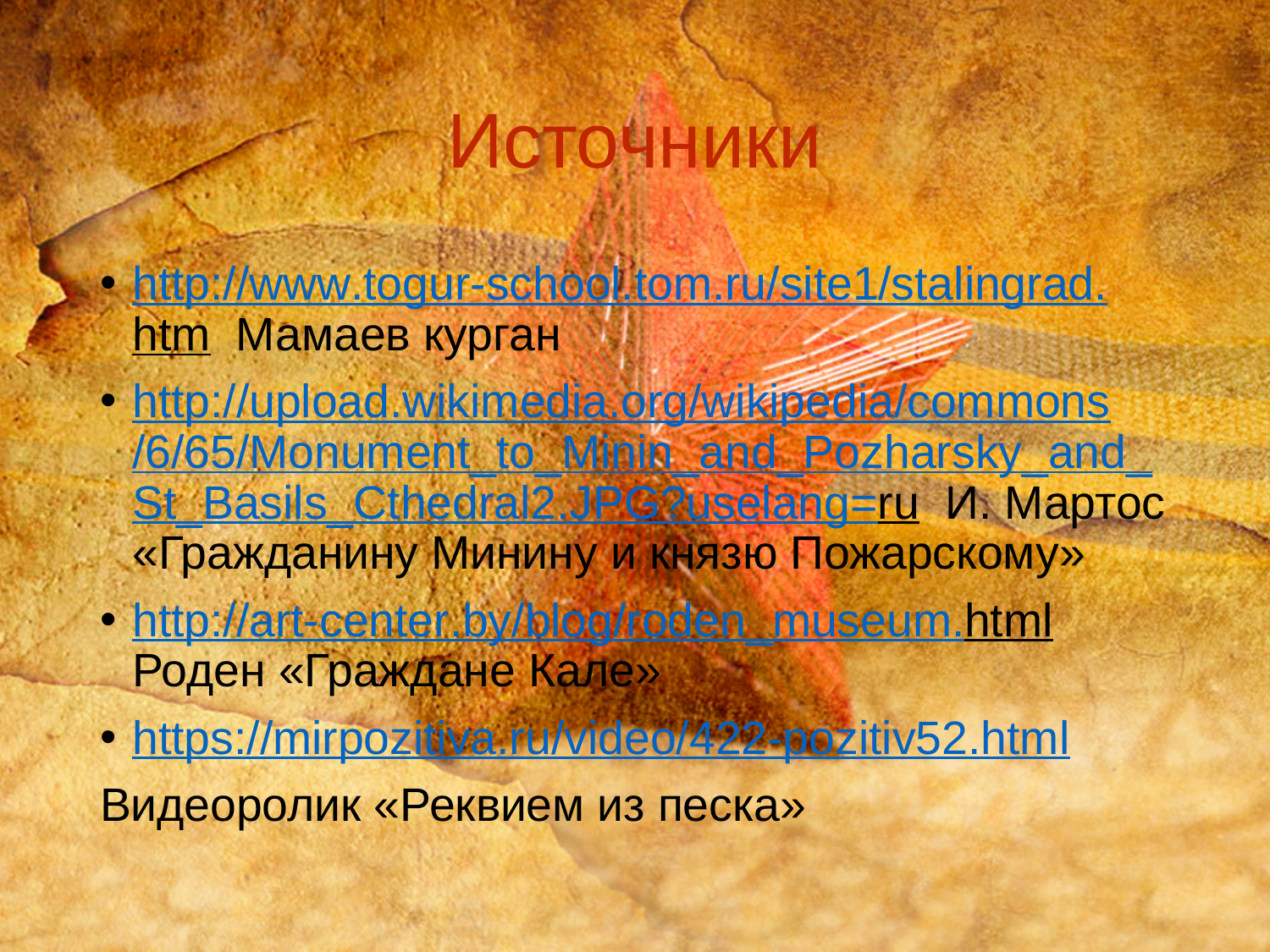

# Источники
http://www.togur-school.tom.ru/site1/stalingrad.htm  Мамаев курган
http://upload.wikimedia.org/wikipedia/commons/6/65/Monument_to_Minin_and_Pozharsky_and_St_Basils_Cthedral2.JPG?uselang=ru  И. Мартос «Гражданину Минину и князю Пожарскому»
http://art-center.by/blog/roden_museum.html Роден «Граждане Кале»
https://mirpozitiva.ru/video/422-pozitiv52.html
Видеоролик «Реквием из песка»